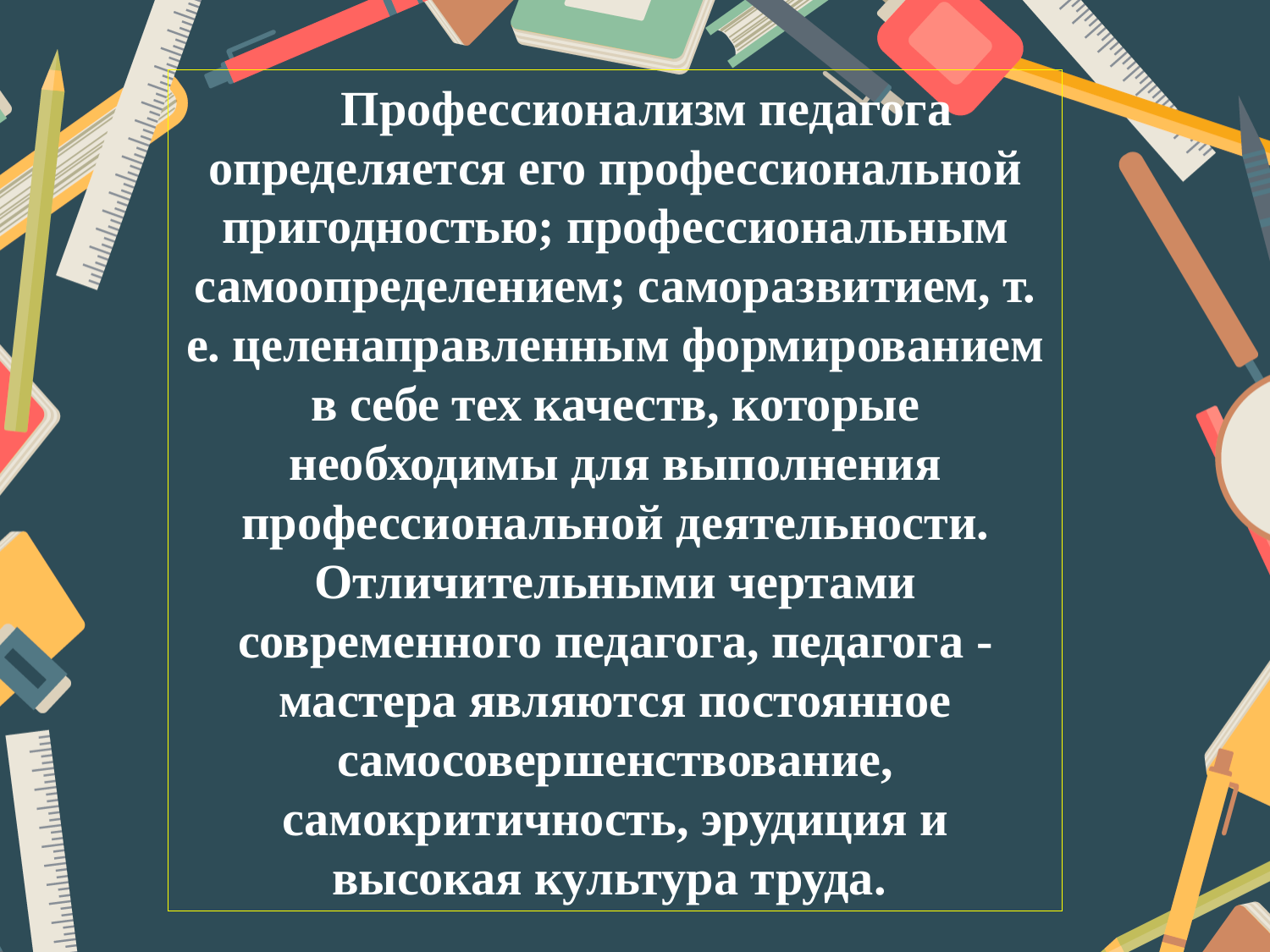

Профессионализм педагога определяется его профессиональной пригодностью; профессиональным самоопределением; саморазвитием, т. е. целенаправленным формированием в себе тех качеств, которые необходимы для выполнения профессиональной деятельности. Отличительными чертами современного педагога, педагога - мастера являются постоянное самосовершенствование, самокритичность, эрудиция и высокая культура труда.